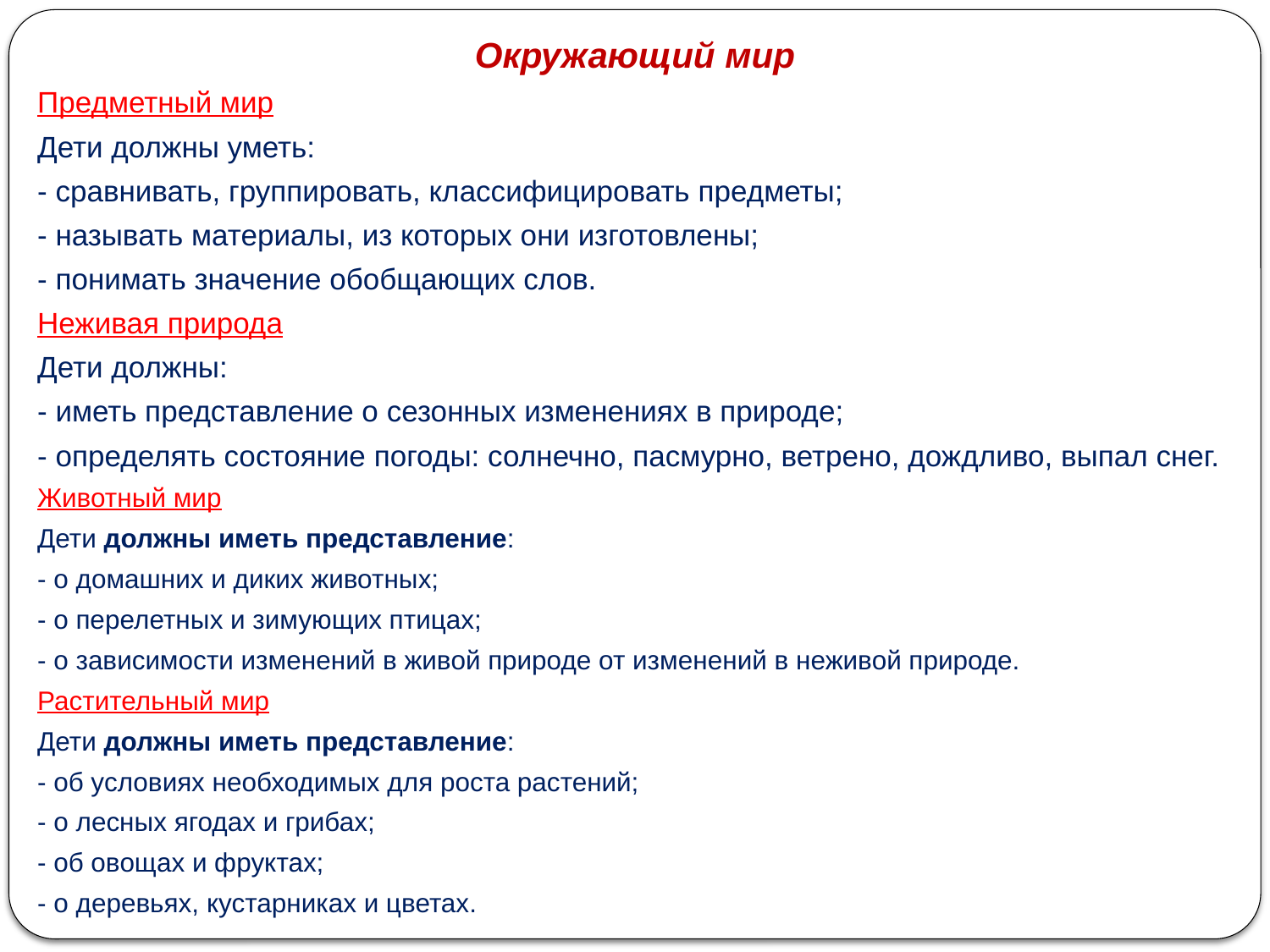

Окружающий мир
Предметный мир
Дети должны уметь:
- сравнивать, группировать, классифицировать предметы;
- называть материалы, из которых они изготовлены;
- понимать значение обобщающих слов.
Неживая природа
Дети должны:
- иметь представление о сезонных изменениях в природе;
- определять состояние погоды: солнечно, пасмурно, ветрено, дождливо, выпал снег.
Животный мир
Дети должны иметь представление:
- о домашних и диких животных;
- о перелетных и зимующих птицах;
- о зависимости изменений в живой природе от изменений в неживой природе.
Растительный мир
Дети должны иметь представление:
- об условиях необходимых для роста растений;
- о лесных ягодах и грибах;
- об овощах и фруктах;
- о деревьях, кустарниках и цветах.